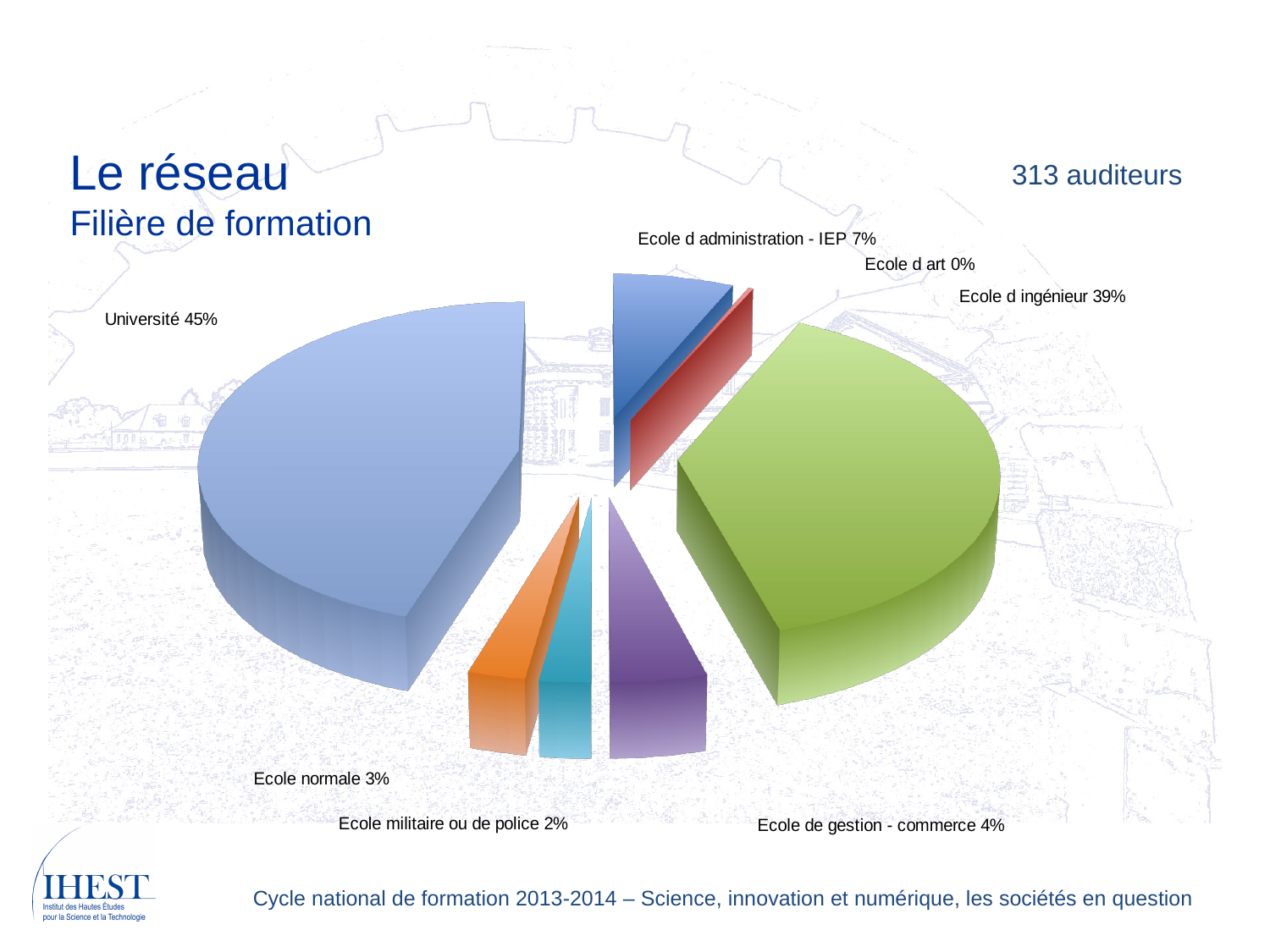

Le réseau
Filière de formation

[unsupported chart]

313 auditeurs